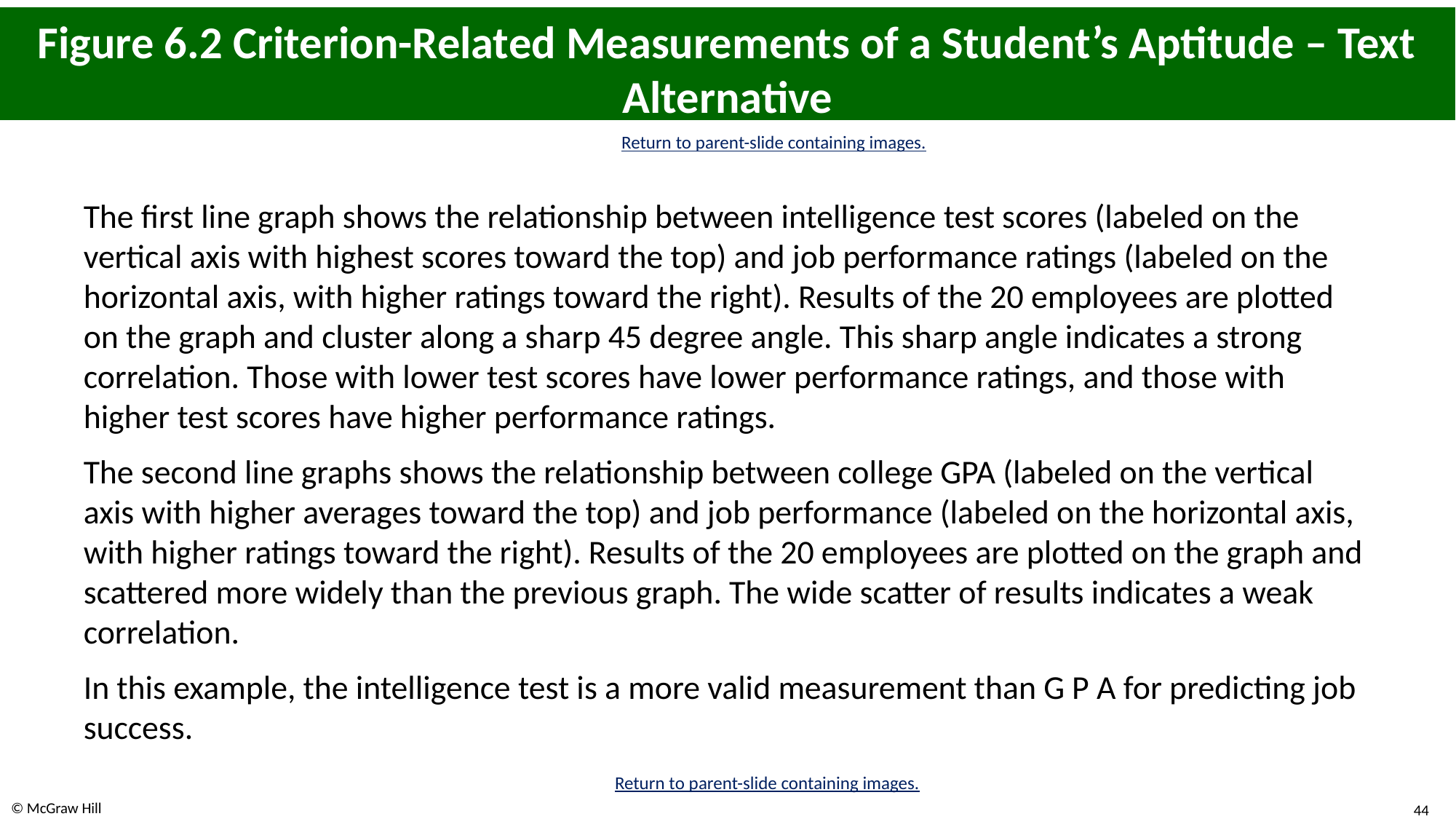

# Figure 6.2 Criterion-Related Measurements of a Student’s Aptitude – Text Alternative
Return to parent-slide containing images.
The first line graph shows the relationship between intelligence test scores (labeled on the vertical axis with highest scores toward the top) and job performance ratings (labeled on the horizontal axis, with higher ratings toward the right). Results of the 20 employees are plotted on the graph and cluster along a sharp 45 degree angle. This sharp angle indicates a strong correlation. Those with lower test scores have lower performance ratings, and those with higher test scores have higher performance ratings.
The second line graphs shows the relationship between college GPA (labeled on the vertical axis with higher averages toward the top) and job performance (labeled on the horizontal axis, with higher ratings toward the right). Results of the 20 employees are plotted on the graph and scattered more widely than the previous graph. The wide scatter of results indicates a weak correlation.
In this example, the intelligence test is a more valid measurement than G P A for predicting job success.
Return to parent-slide containing images.